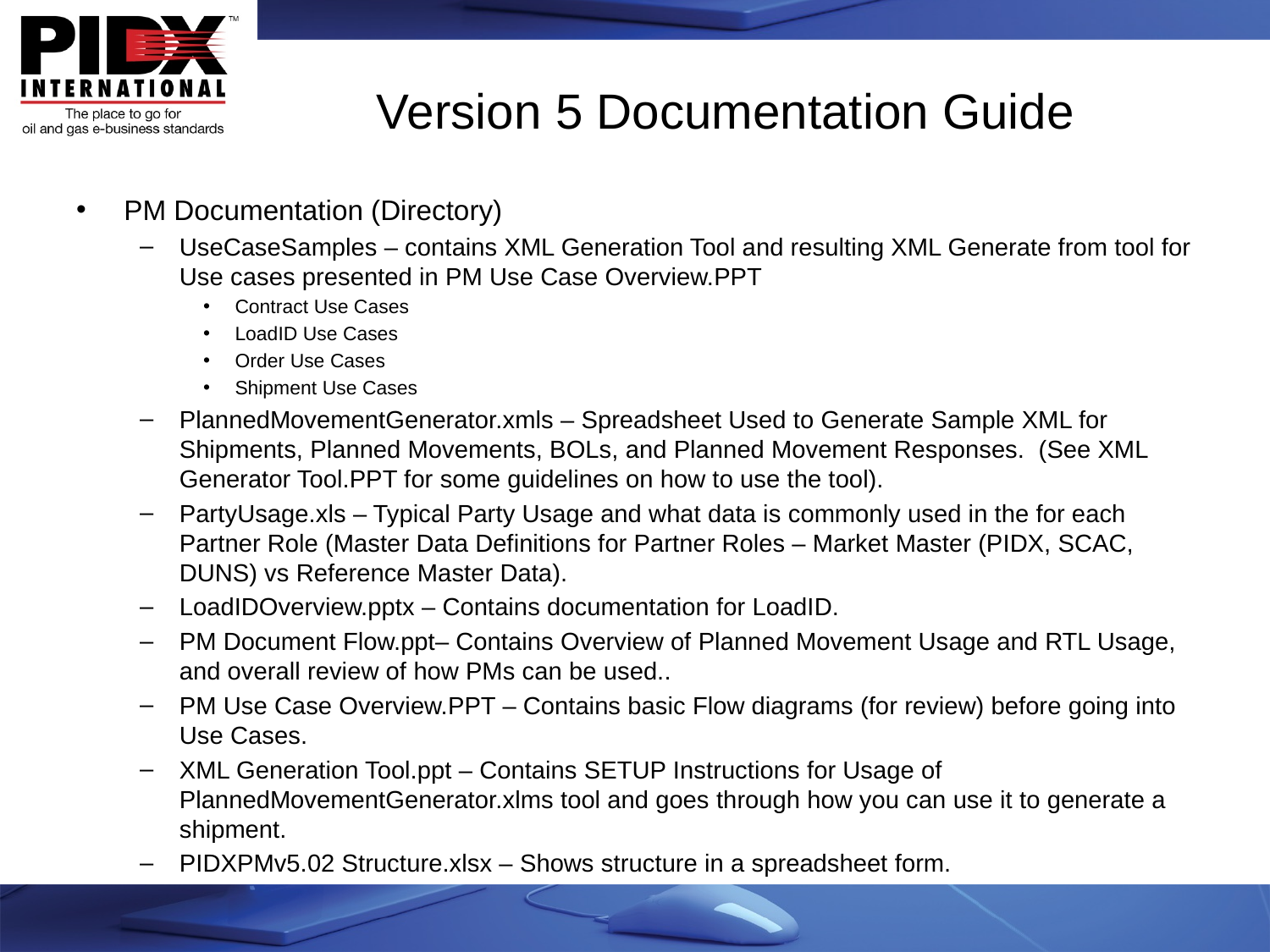

# Version 5 Documentation Guide
PM Documentation (Directory)
UseCaseSamples – contains XML Generation Tool and resulting XML Generate from tool for Use cases presented in PM Use Case Overview.PPT
Contract Use Cases
LoadID Use Cases
Order Use Cases
Shipment Use Cases
PlannedMovementGenerator.xmls – Spreadsheet Used to Generate Sample XML for Shipments, Planned Movements, BOLs, and Planned Movement Responses.  (See XML Generator Tool.PPT for some guidelines on how to use the tool).
PartyUsage.xls – Typical Party Usage and what data is commonly used in the for each Partner Role (Master Data Definitions for Partner Roles – Market Master (PIDX, SCAC, DUNS) vs Reference Master Data).
LoadIDOverview.pptx – Contains documentation for LoadID.
PM Document Flow.ppt– Contains Overview of Planned Movement Usage and RTL Usage, and overall review of how PMs can be used..
PM Use Case Overview.PPT – Contains basic Flow diagrams (for review) before going into  Use Cases.
XML Generation Tool.ppt – Contains SETUP Instructions for Usage of PlannedMovementGenerator.xlms tool and goes through how you can use it to generate a shipment.
PIDXPMv5.02 Structure.xlsx – Shows structure in a spreadsheet form.